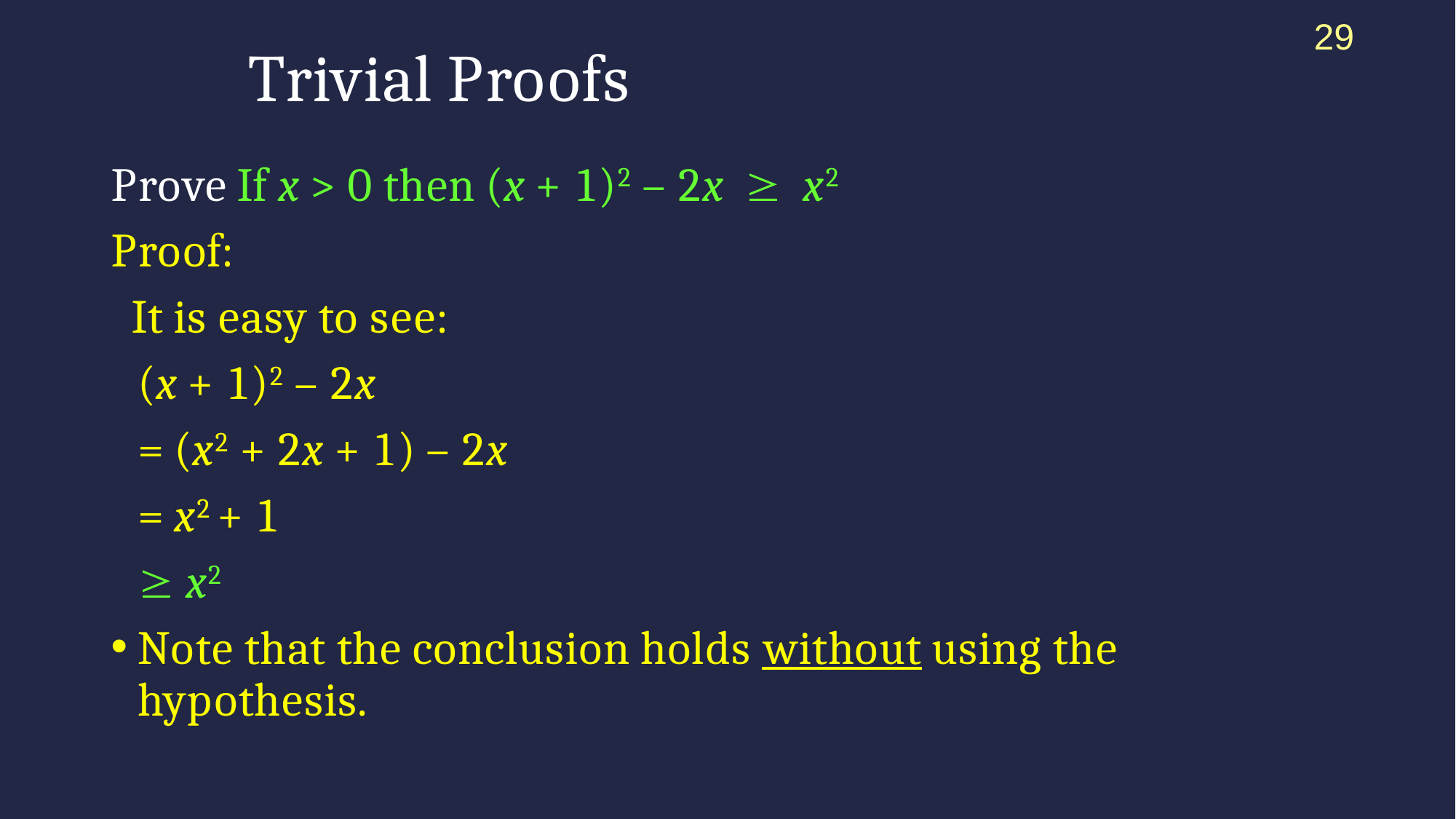

29
# Trivial Proofs
Prove If x > 0 then (x + 1)2 – 2x  ≥  x2
Proof:
  It is easy to see:
	(x + 1)2 – 2x
		= (x2 + 2x + 1) – 2x
		= x2 + 1
		≥ x2
Note that the conclusion holds without using the hypothesis.